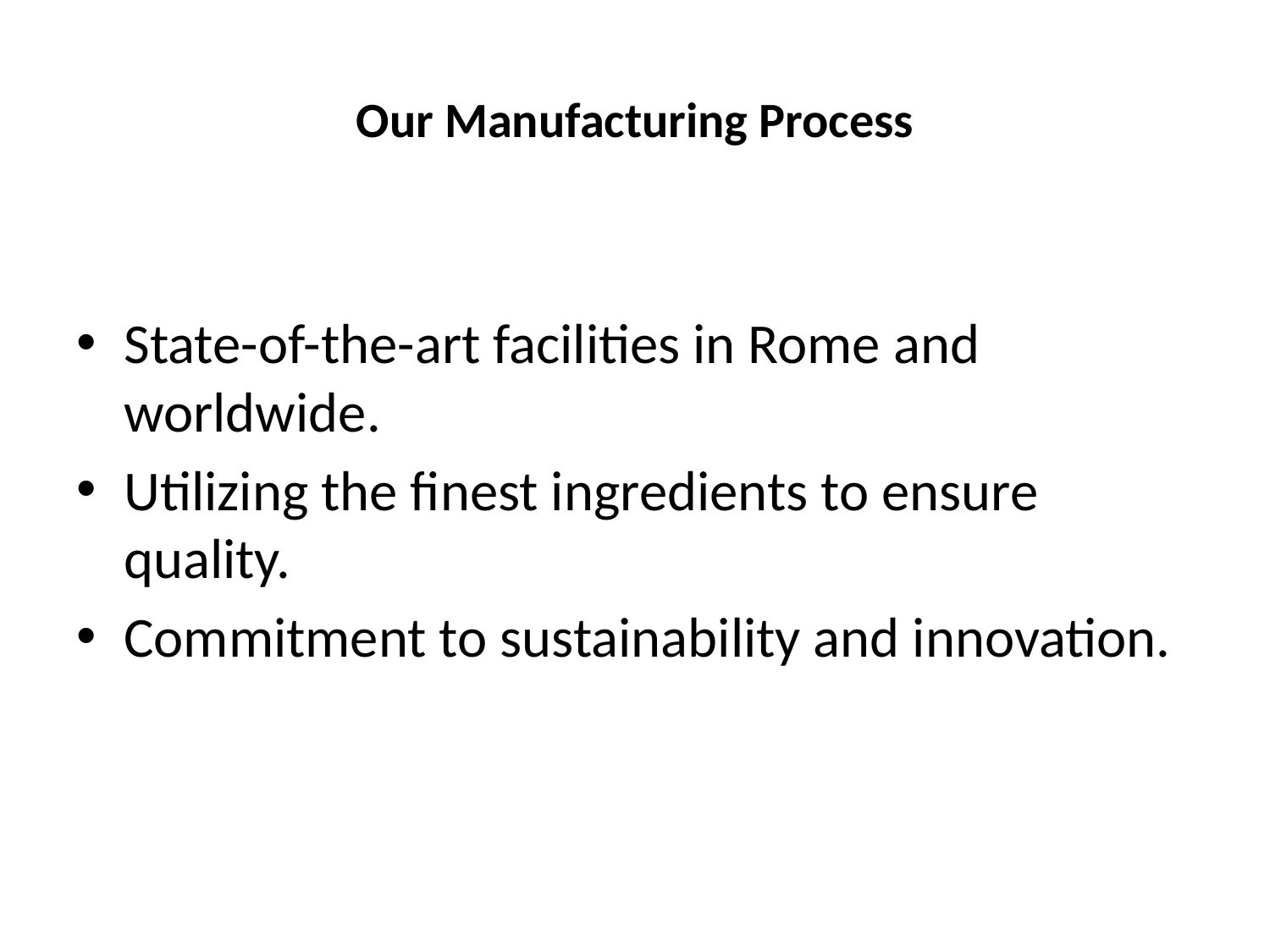

# Our Manufacturing Process

State-of-the-art facilities in Rome and worldwide.
Utilizing the finest ingredients to ensure quality.
Commitment to sustainability and innovation.